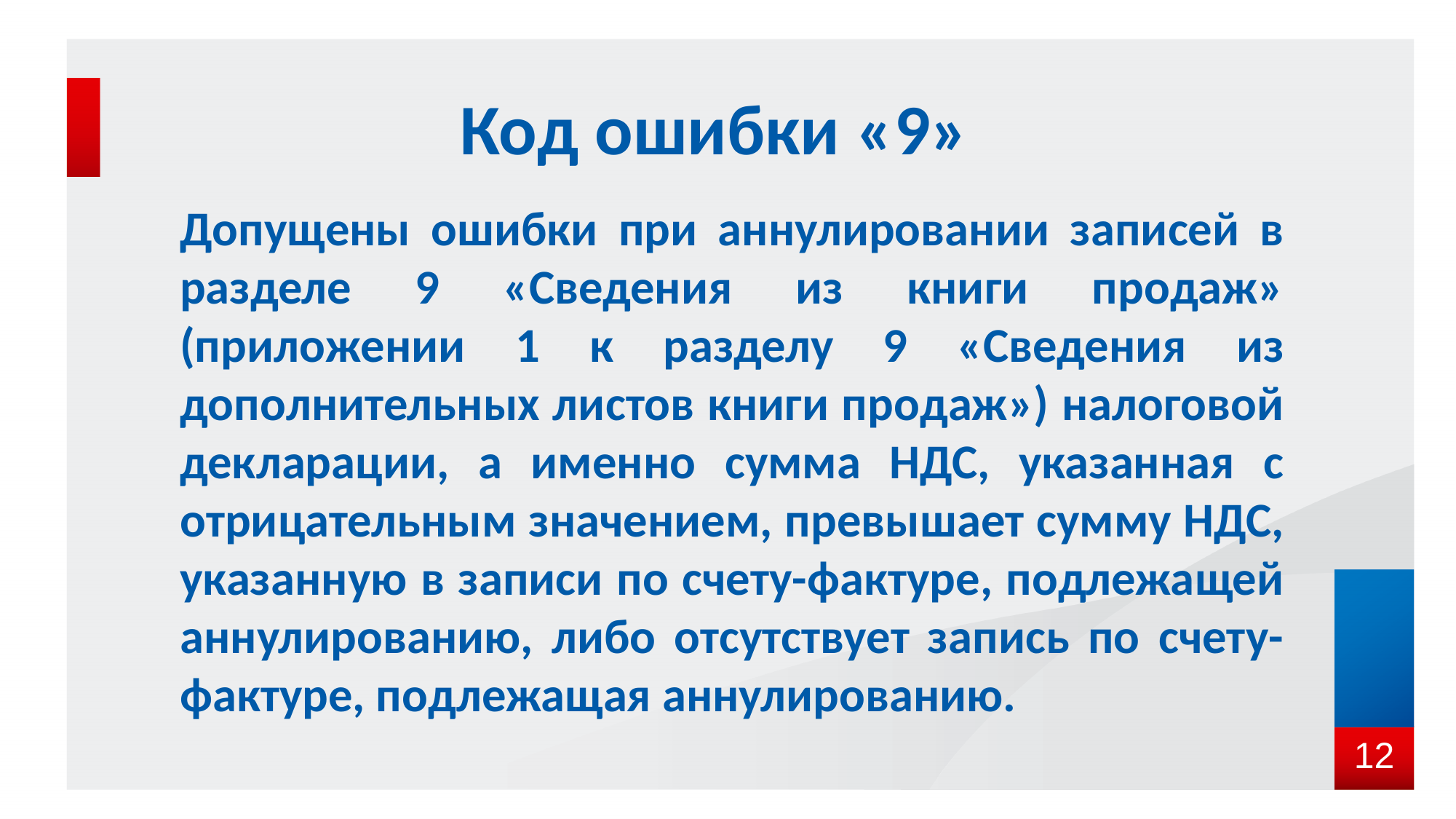

# Код ошибки «9»
Допущены ошибки при аннулировании записей в разделе 9 «Сведения из книги продаж» (приложении 1 к разделу 9 «Сведения из дополнительных листов книги продаж») налоговой декларации, а именно сумма НДС, указанная с отрицательным значением, превышает сумму НДС, указанную в записи по счету-фактуре, подлежащей аннулированию, либо отсутствует запись по счету-фактуре, подлежащая аннулированию.

12